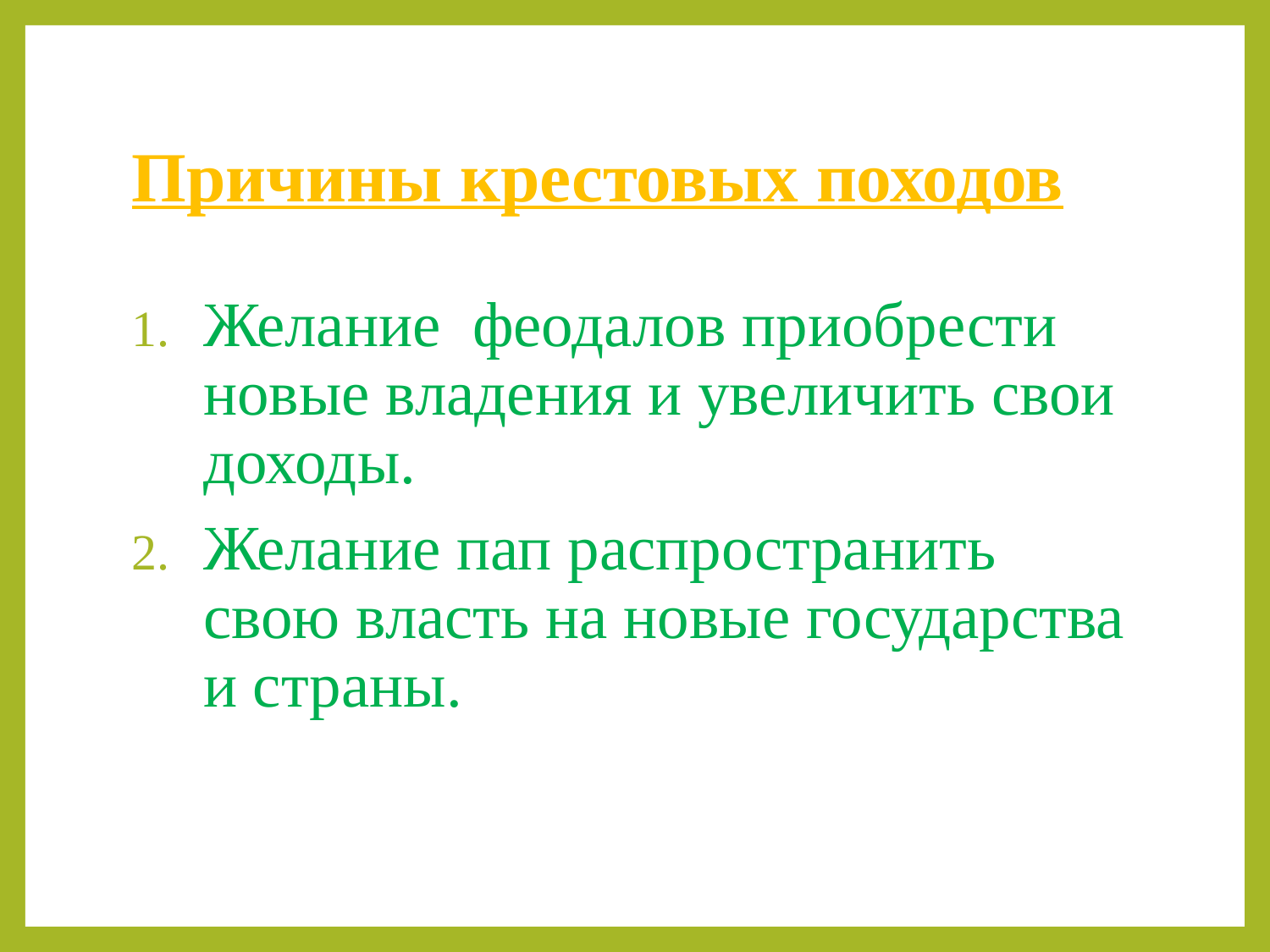

# Причины крестовых походов
Желание  феодалов приобрести новые владения и увеличить свои доходы.
Желание пап распространить свою власть на новые государства и страны.